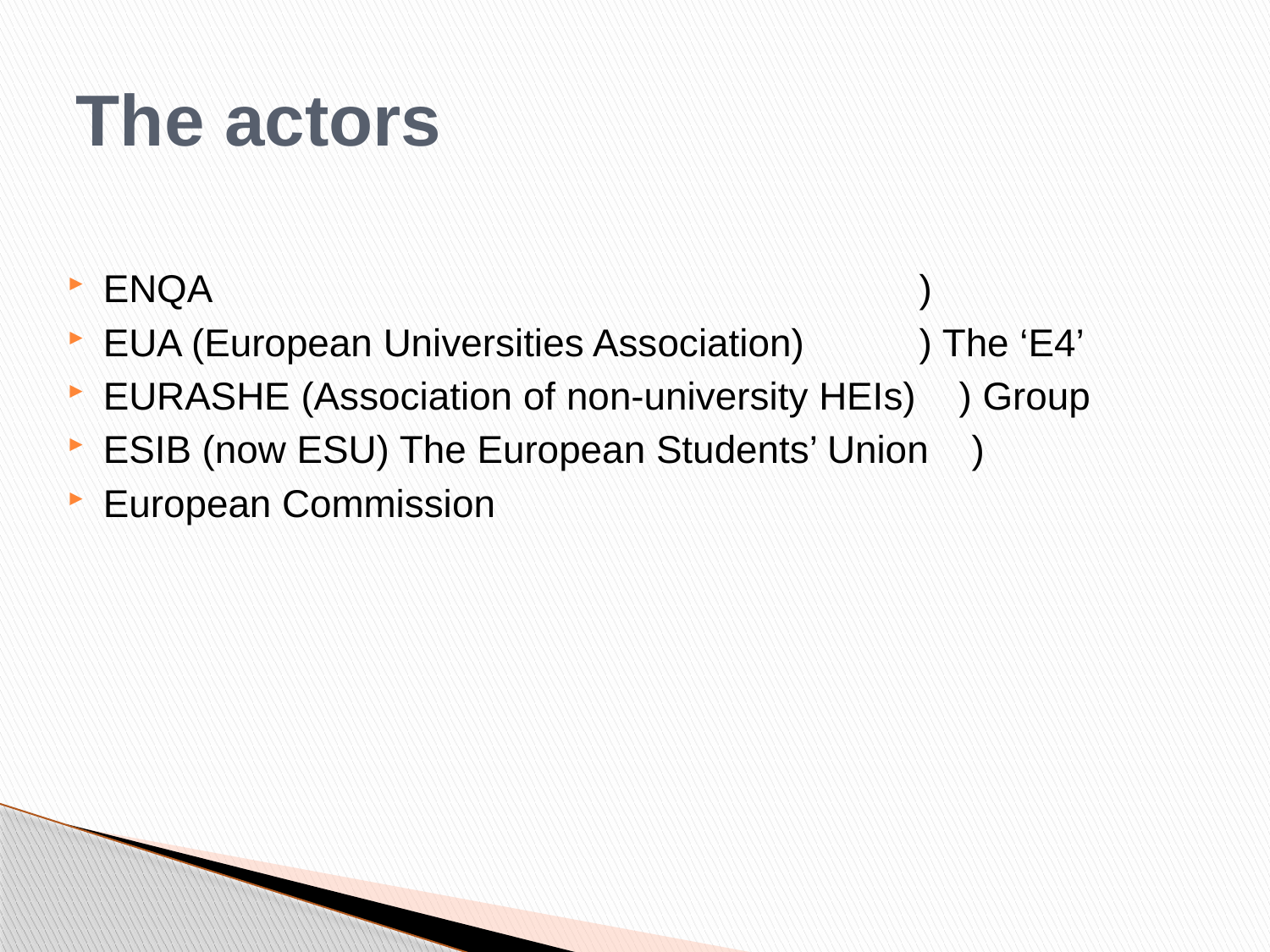

# The actors
ENQA				  		     )
EUA (European Universities Association)	     ) The ‘E4’
EURASHE (Association of non-university HEIs)    ) Group
ESIB (now ESU) The European Students’ Union    )
European Commission